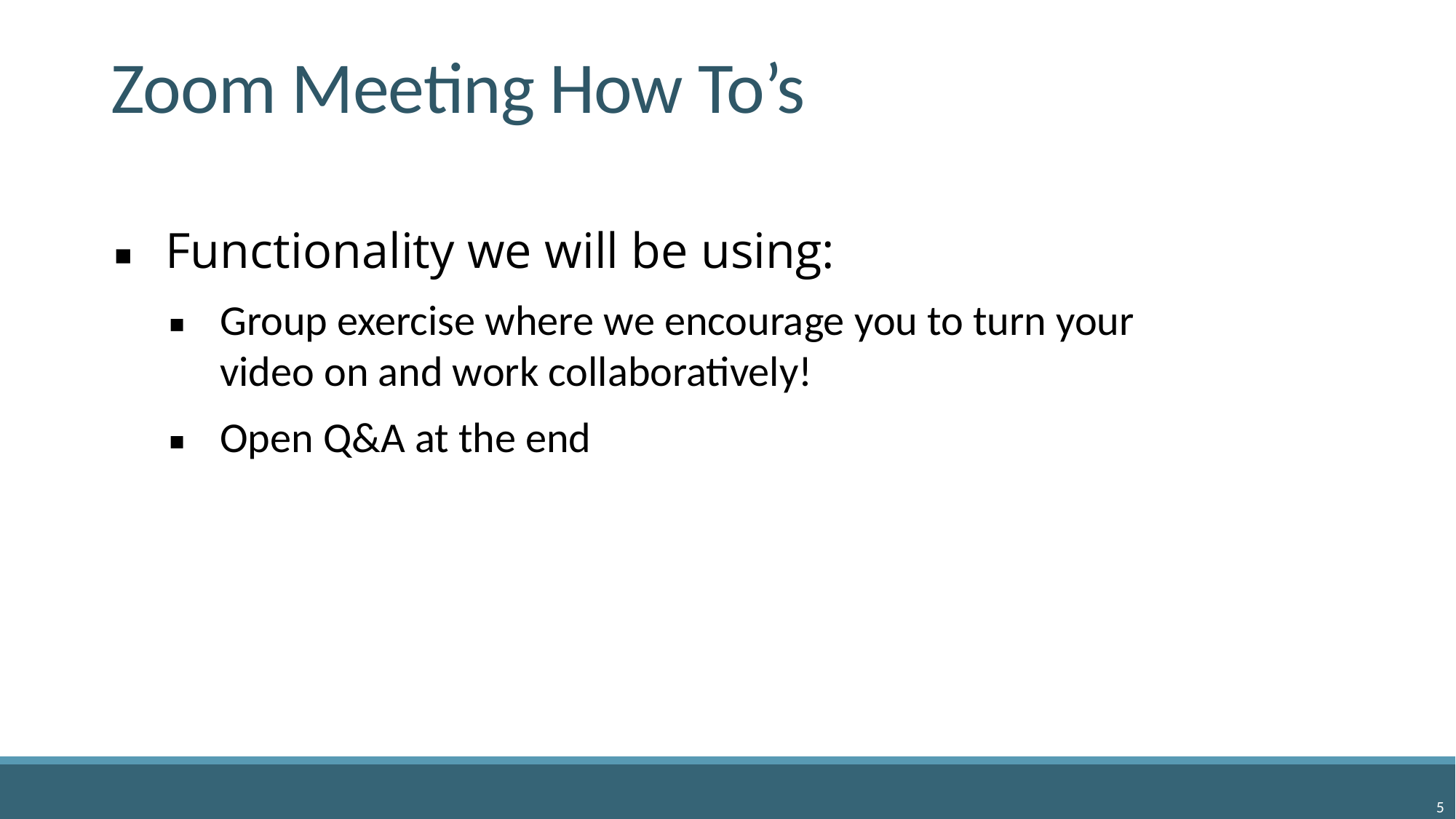

# Zoom Meeting How To’s
Functionality we will be using:
Group exercise where we encourage you to turn your video on and work collaboratively!
Open Q&A at the end
5